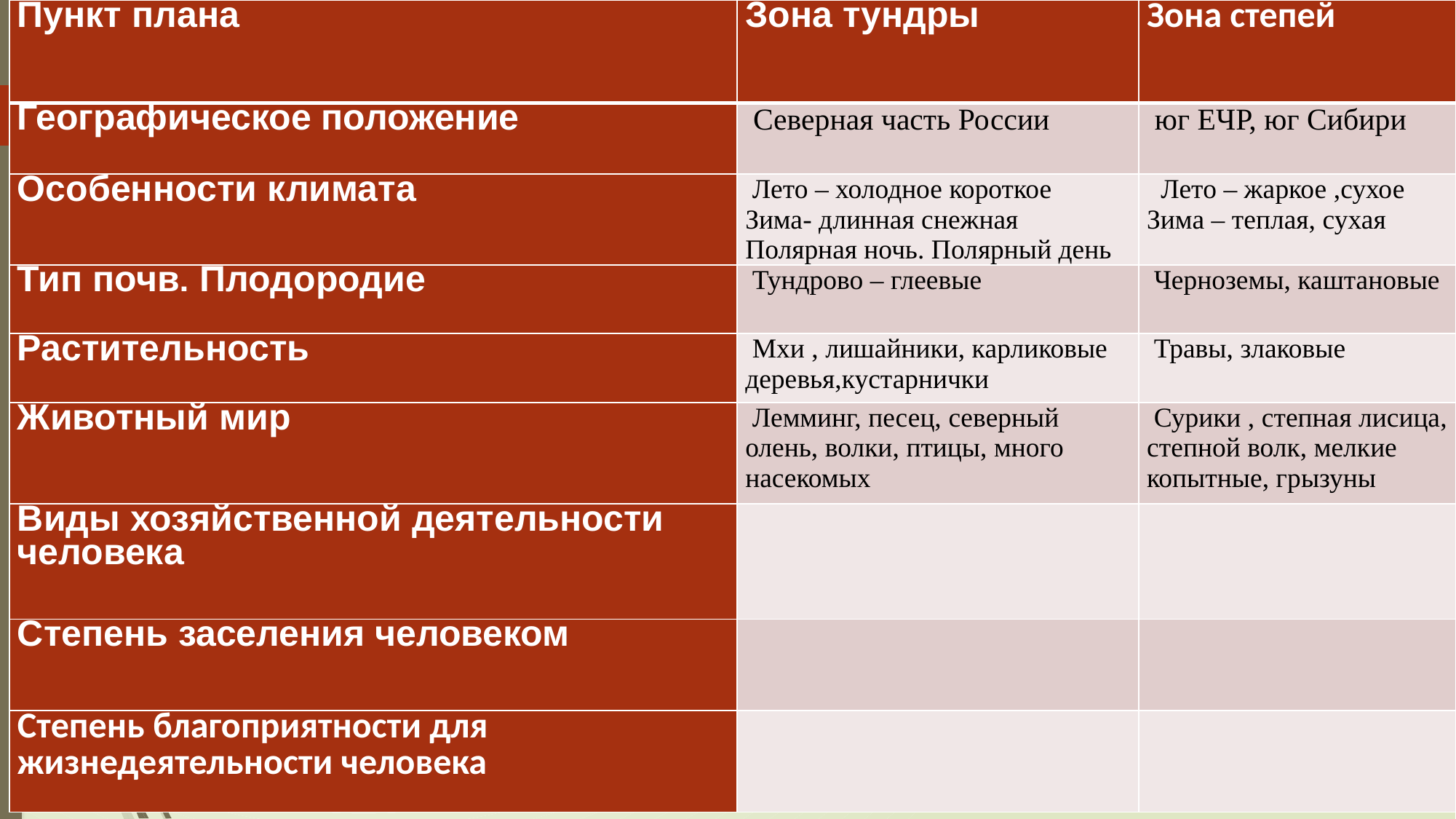

| Пункт плана | Зона тундры | Зона степей |
| --- | --- | --- |
| Географическое положение | Северная часть России | юг ЕЧР, юг Сибири |
| Особенности климата | Лето – холодное короткое Зима- длинная снежная Полярная ночь. Полярный день | Лето – жаркое ,сухое Зима – теплая, сухая |
| Тип почв. Плодородие | Тундрово – глеевые | Черноземы, каштановые |
| Растительность | Мхи , лишайники, карликовые деревья,кустарнички | Травы, злаковые |
| Животный мир | Лемминг, песец, северный олень, волки, птицы, много насекомых | Сурики , степная лисица, степной волк, мелкие копытные, грызуны |
| Виды хозяйственной деятельности человека |  |  |
| Степень заселения человеком |  |  |
| Степень благоприятности для жизнедеятельности человека |  |  |